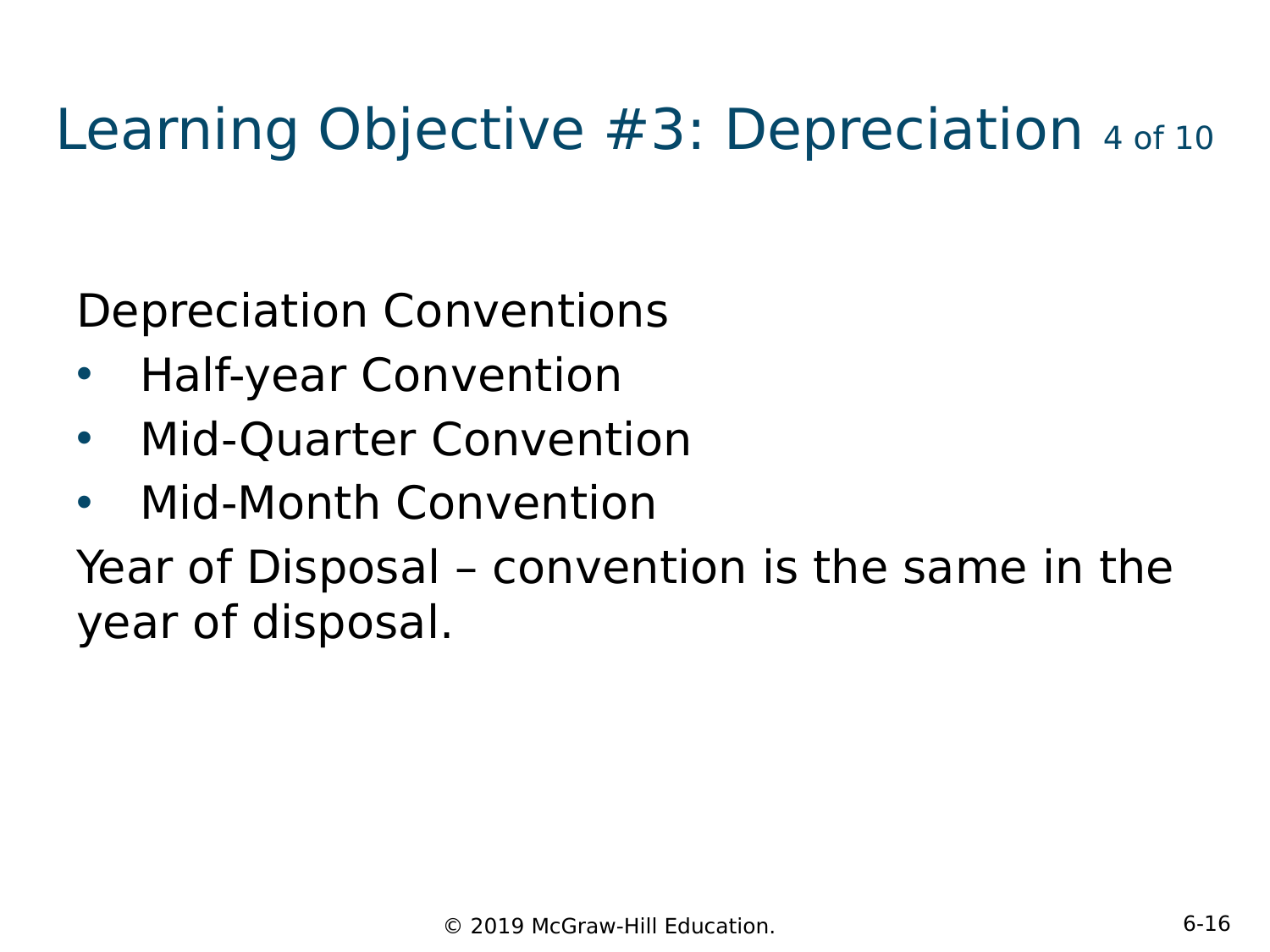

# Learning Objective #3: Depreciation 4 of 10
Depreciation Conventions
Half-year Convention
Mid-Quarter Convention
Mid-Month Convention
Year of Disposal – convention is the same in the year of disposal.